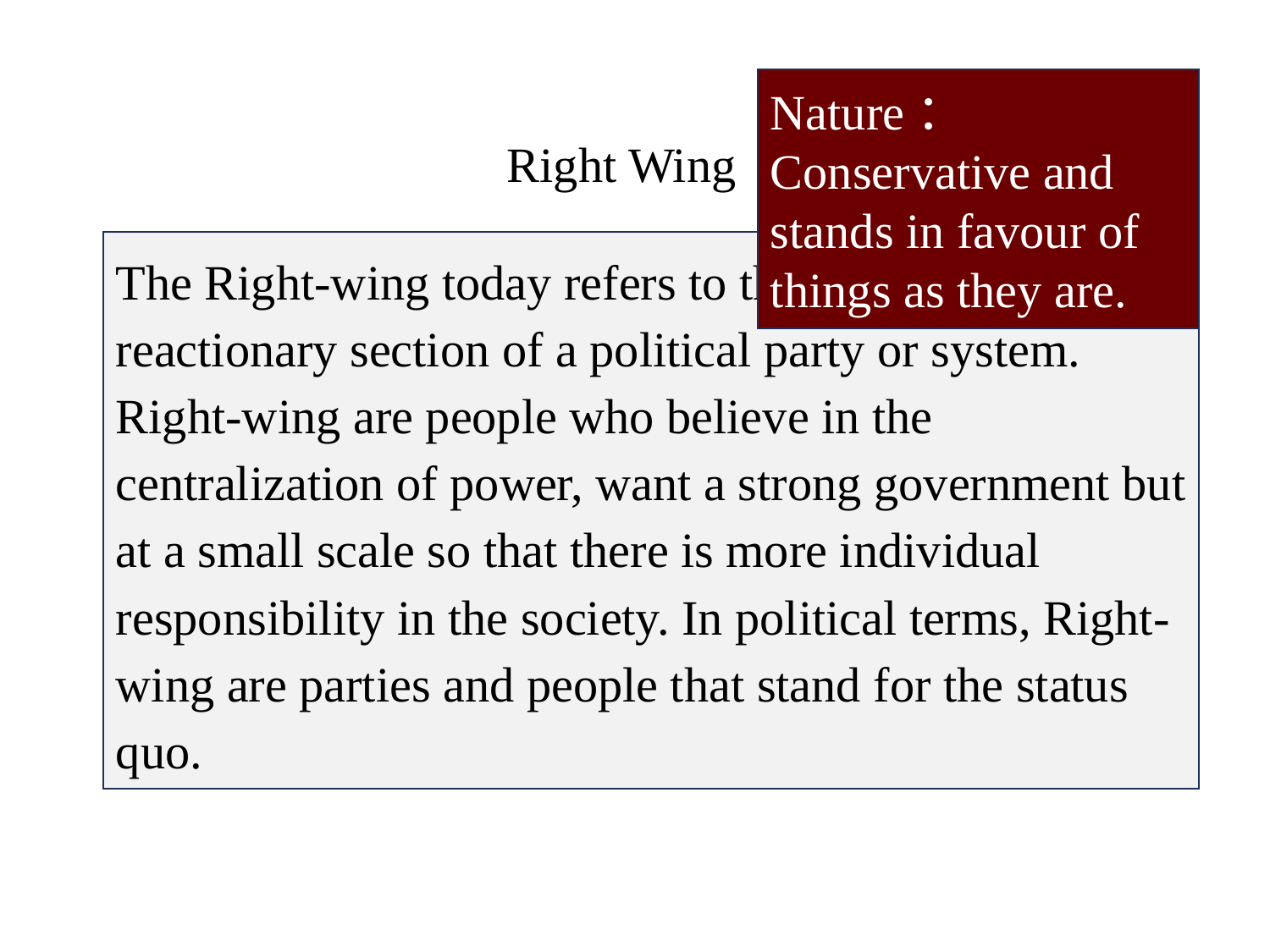

Nature：Conservative and stands in favour of things as they are.
               Right Wing
The Right-wing today refers to the conservative or reactionary section of a political party or system. Right-wing are people who believe in the centralization of power, want a strong government but at a small scale so that there is more individual responsibility in the society. In political terms, Right-wing are parties and people that stand for the status quo.